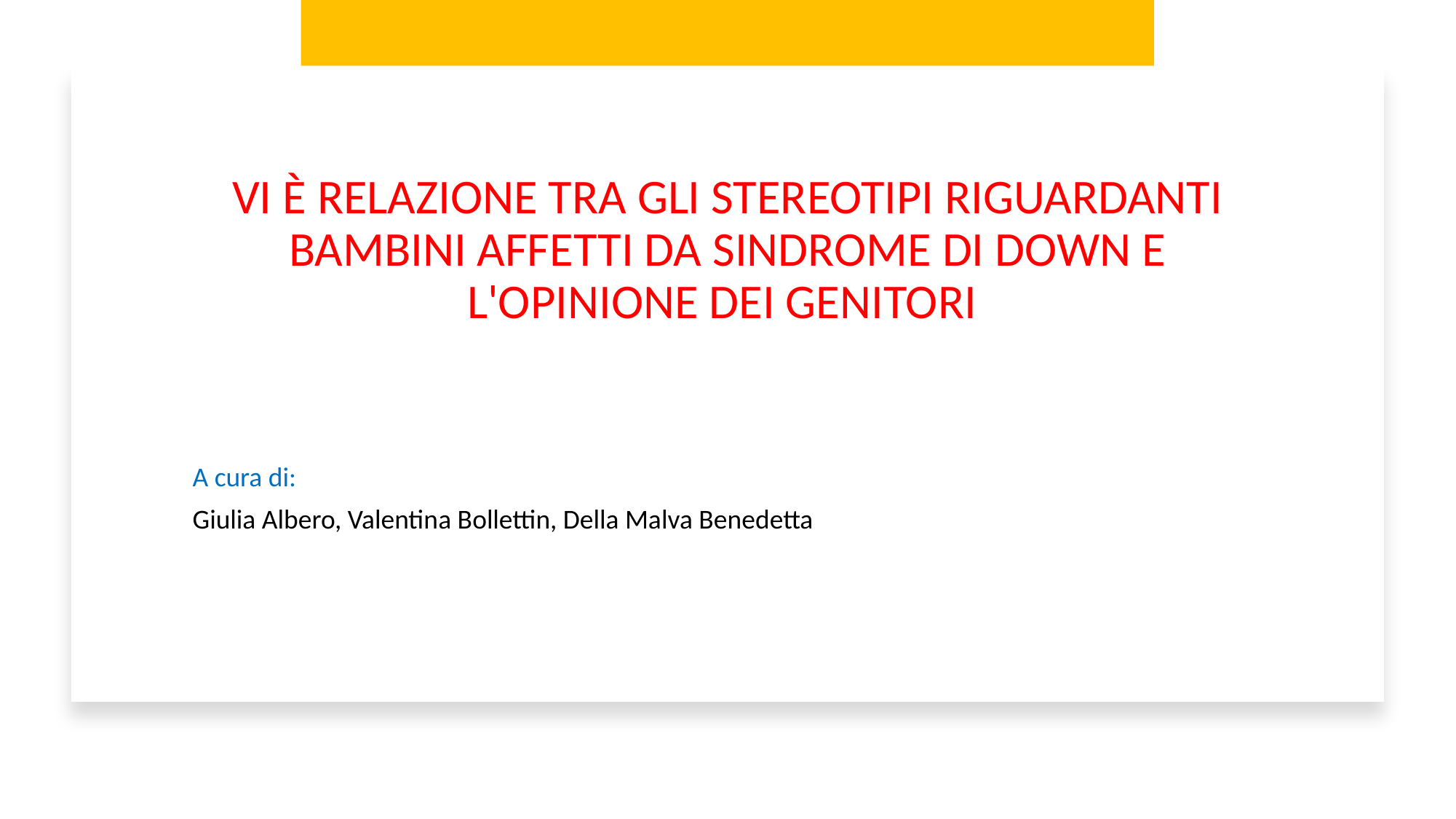

# VI È RELAZIONE TRA GLI STEREOTIPI RIGUARDANTI BAMBINI AFFETTI DA SINDROME DI DOWN E L'OPINIONE DEI GENITORI
A cura di:
Giulia Albero, Valentina Bollettin, Della Malva Benedetta